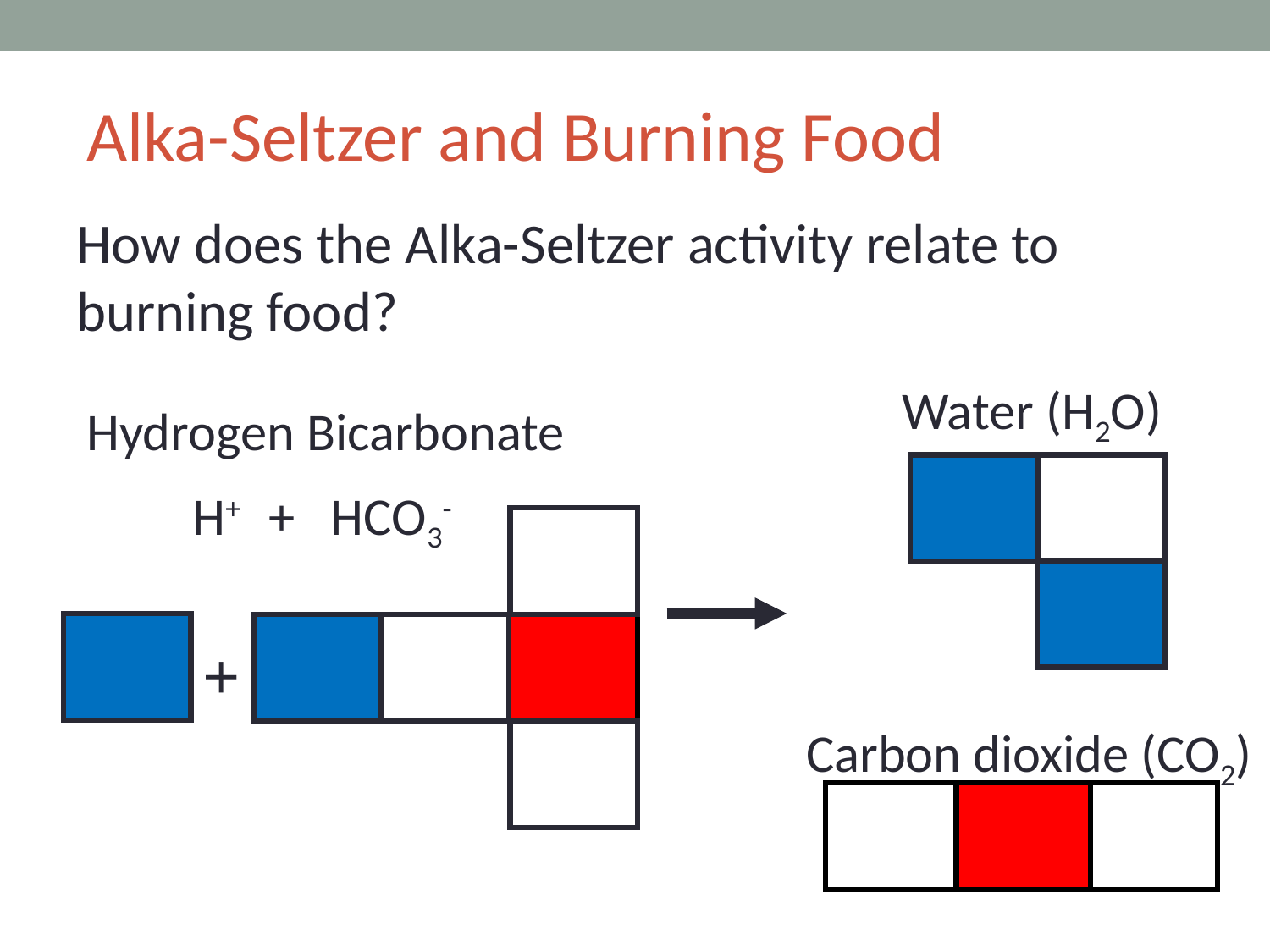

Alka-Seltzer and Burning Food
How does the Alka-Seltzer activity relate to burning food?
Water (H2O)

Carbon dioxide (CO2)
Hydrogen Bicarbonate

H+    +   HCO3-

+